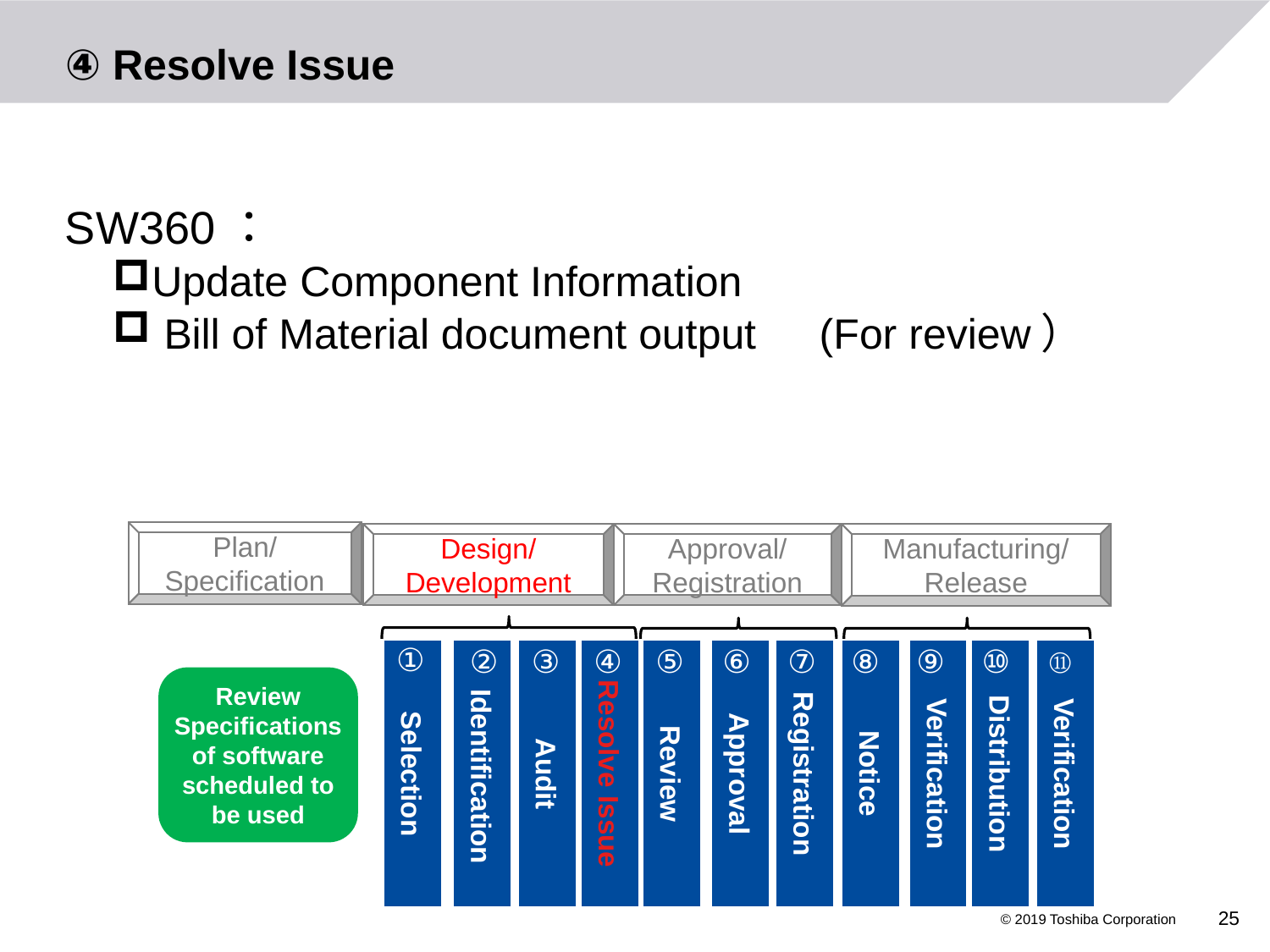

# ④ Resolve Issue

SW360：
Update Component Information
 Bill of Material document output　(For review）

Plan/
Specification
Approval/
Registration
Manufacturing/Release
Design/
Development

①
②
③
④
⑤
⑥
⑦
⑧
⑨
⑩
⑪
Selection
 Identification
Audit
Resolve Issue
Review
Approval
Registration
Notice
Verification
Distribution
Verification
Review Specifications of software scheduled to be used